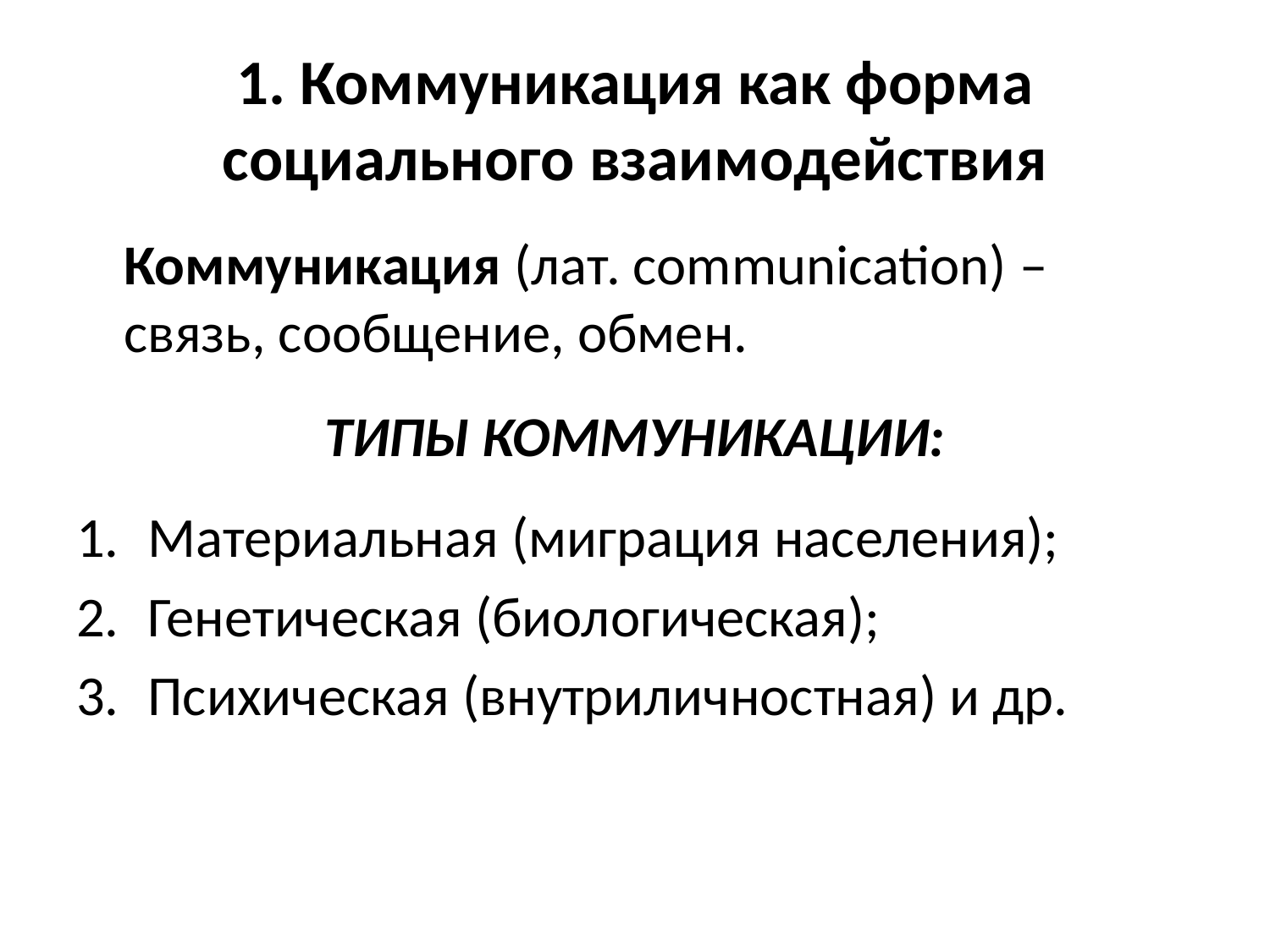

# 1. Коммуникация как форма социального взаимодействия
	Коммуникация (лат. communication) – связь, сообщение, обмен.

ТИПЫ КОММУНИКАЦИИ:

Материальная (миграция населения);
Генетическая (биологическая);
Психическая (внутриличностная) и др.